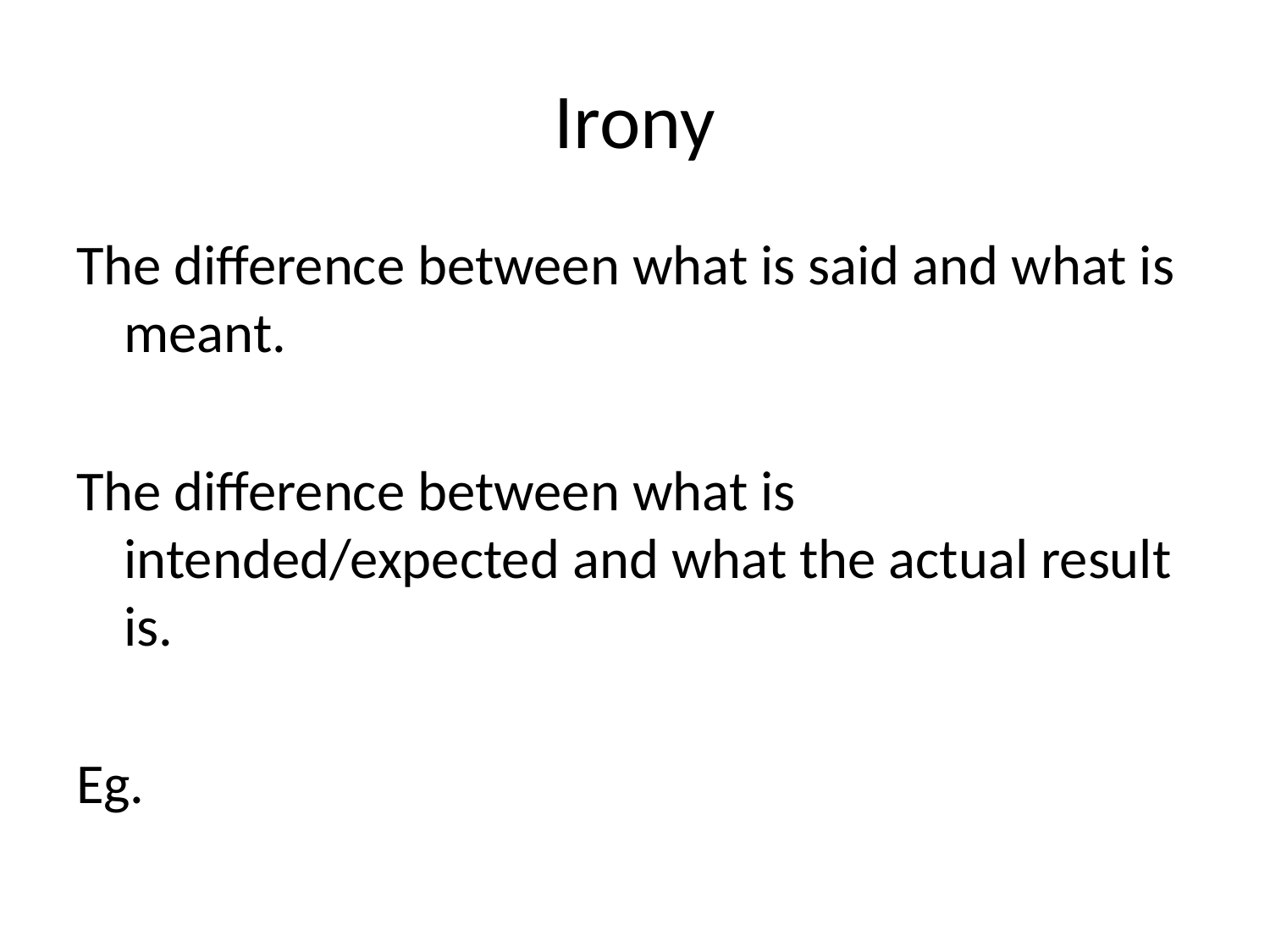

# Irony
The difference between what is said and what is meant.

The difference between what is intended/expected and what the actual result is.

Eg.